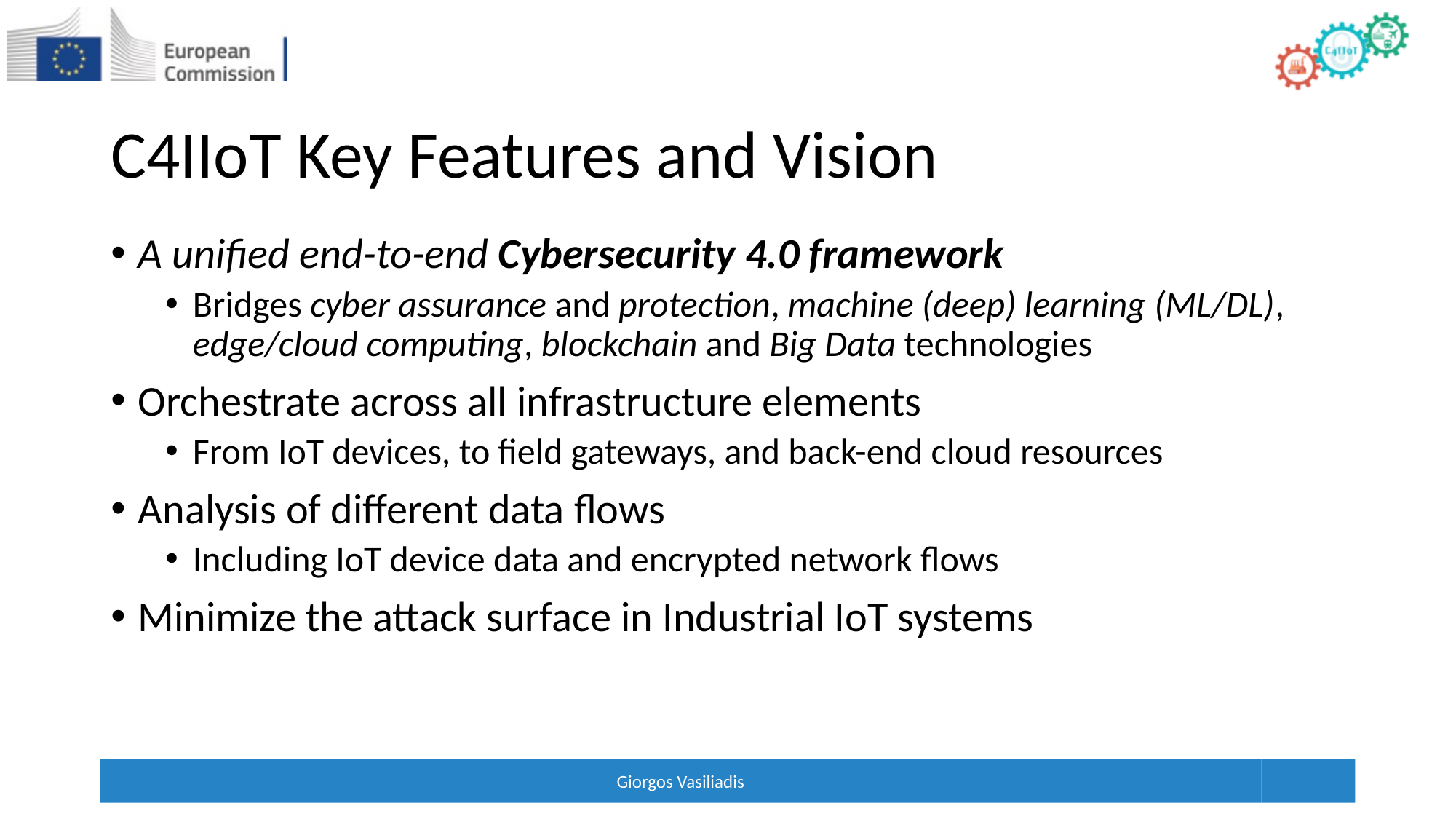

# C4IIoT Key Features and Vision
Α unified end-to-end Cybersecurity 4.0 framework
Bridges cyber assurance and protection, machine (deep) learning (ML/DL), edge/cloud computing, blockchain and Big Data technologies
Orchestrate across all infrastructure elements
From IoT devices, to field gateways, and back-end cloud resources
Analysis of different data flows
Including IoT device data and encrypted network flows
Minimize the attack surface in Industrial IoT systems

Giorgos Vasiliadis